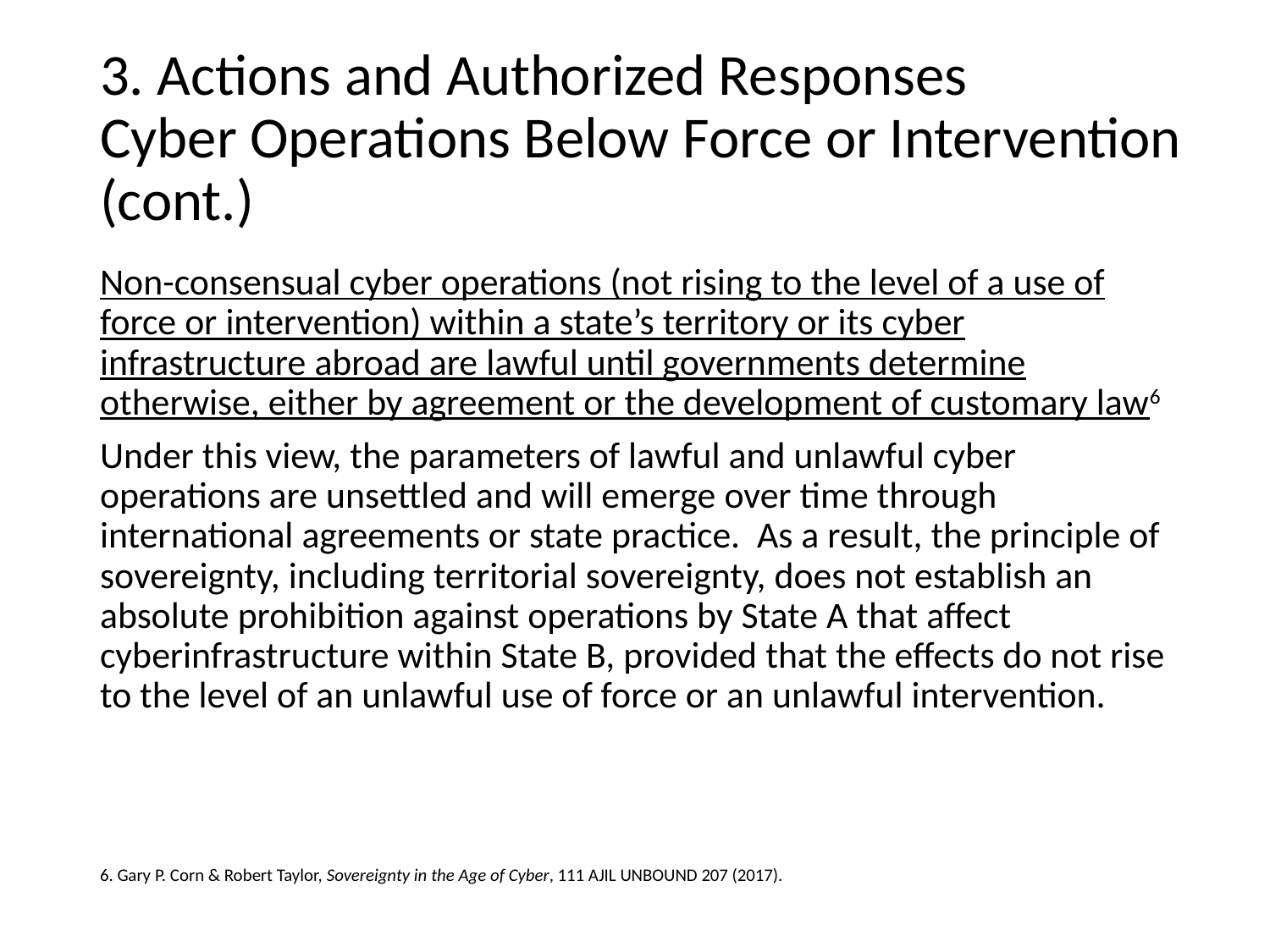

# 3. Actions and Authorized Responses Cyber Operations Below Force or Intervention (cont.)
Non-consensual cyber operations (not rising to the level of a use of force or intervention) within a state’s territory or its cyber infrastructure abroad are lawful until governments determine otherwise, either by agreement or the development of customary law6
Under this view, the parameters of lawful and unlawful cyber operations are unsettled and will emerge over time through international agreements or state practice.  As a result, the principle of sovereignty, including territorial sovereignty, does not establish an absolute prohibition against operations by State A that affect cyberinfrastructure within State B, provided that the effects do not rise to the level of an unlawful use of force or an unlawful intervention.

6. Gary P. Corn & Robert Taylor, Sovereignty in the Age of Cyber, 111 AJIL Unbound 207 (2017).